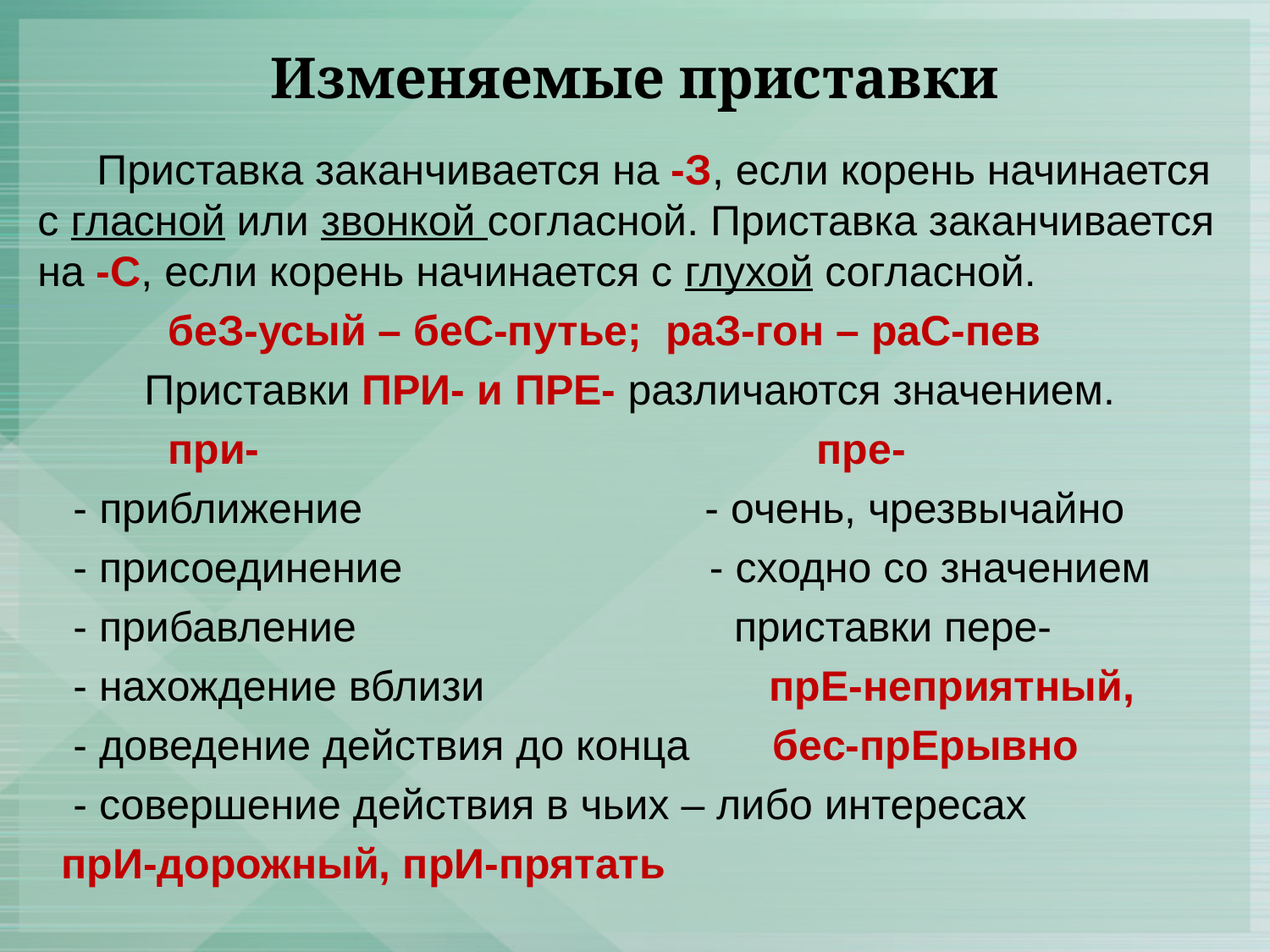

# Изменяемые приставки
     Приставка заканчивается на -З, если корень начинается с гласной или звонкой согласной. Приставка заканчивается на -С, если корень начинается с глухой согласной.
           беЗ-усый – беС-путье;  раЗ-гон – раС-пев
         Приставки ПРИ- и ПРЕ- различаются значением.
           при-                                               пре-
   - приближение                             - очень, чрезвычайно
   - присоединение                          - сходно со значением
   - прибавление                                приставки пере-
   - нахождение вблизи                        прЕ-неприятный,
   - доведение действия до конца       бес-прЕрывно
   - совершение действия в чьих – либо интересах
  прИ-дорожный, прИ-прятать